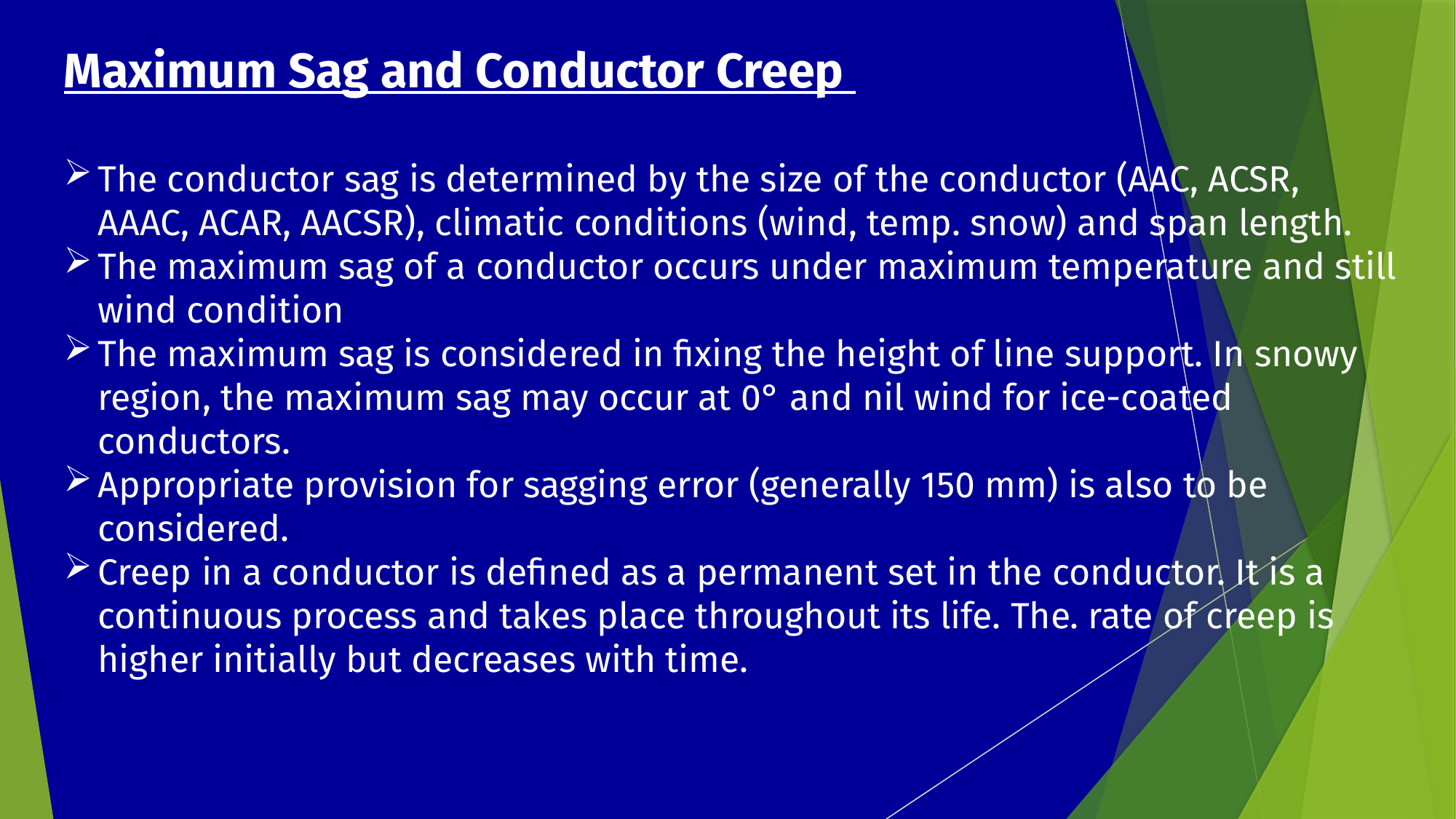

Maximum Sag and Conductor Creep

The conductor sag is determined by the size of the conductor (AAC, ACSR, AAAC, ACAR, AACSR), climatic conditions (wind, temp. snow) and span length.
The maximum sag of a conductor occurs under maximum temperature and still wind condition
The maximum sag is considered in fixing the height of line support. In snowy region, the maximum sag may occur at 0° and nil wind for ice-coated conductors.
Appropriate provision for sagging error (generally 150 mm) is also to be considered.
Creep in a conductor is defined as a permanent set in the conductor. It is a continuous process and takes place throughout its life. The. rate of creep is higher initially but decreases with time.